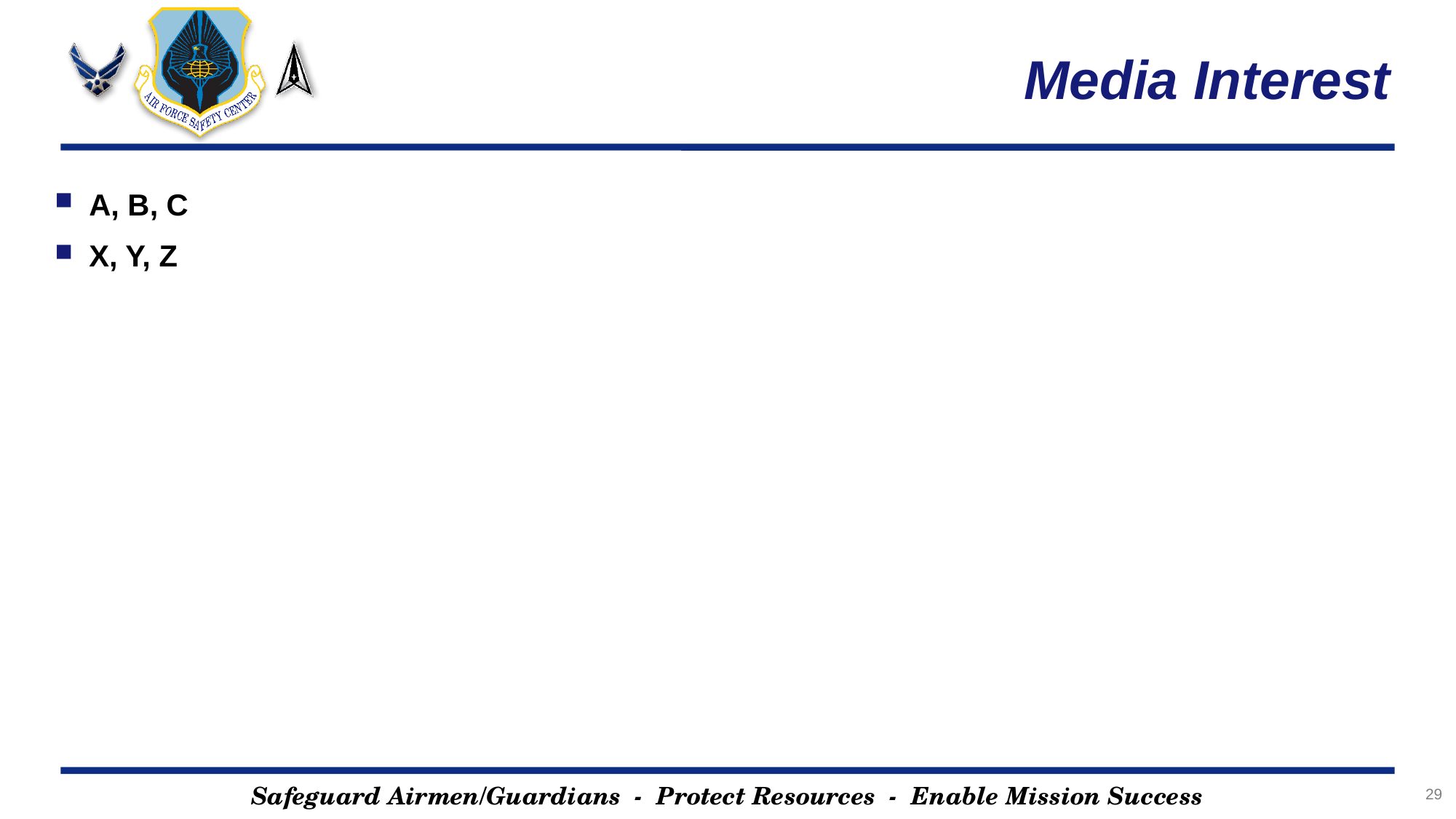

# Media Interest
A, B, C
X, Y, Z

29